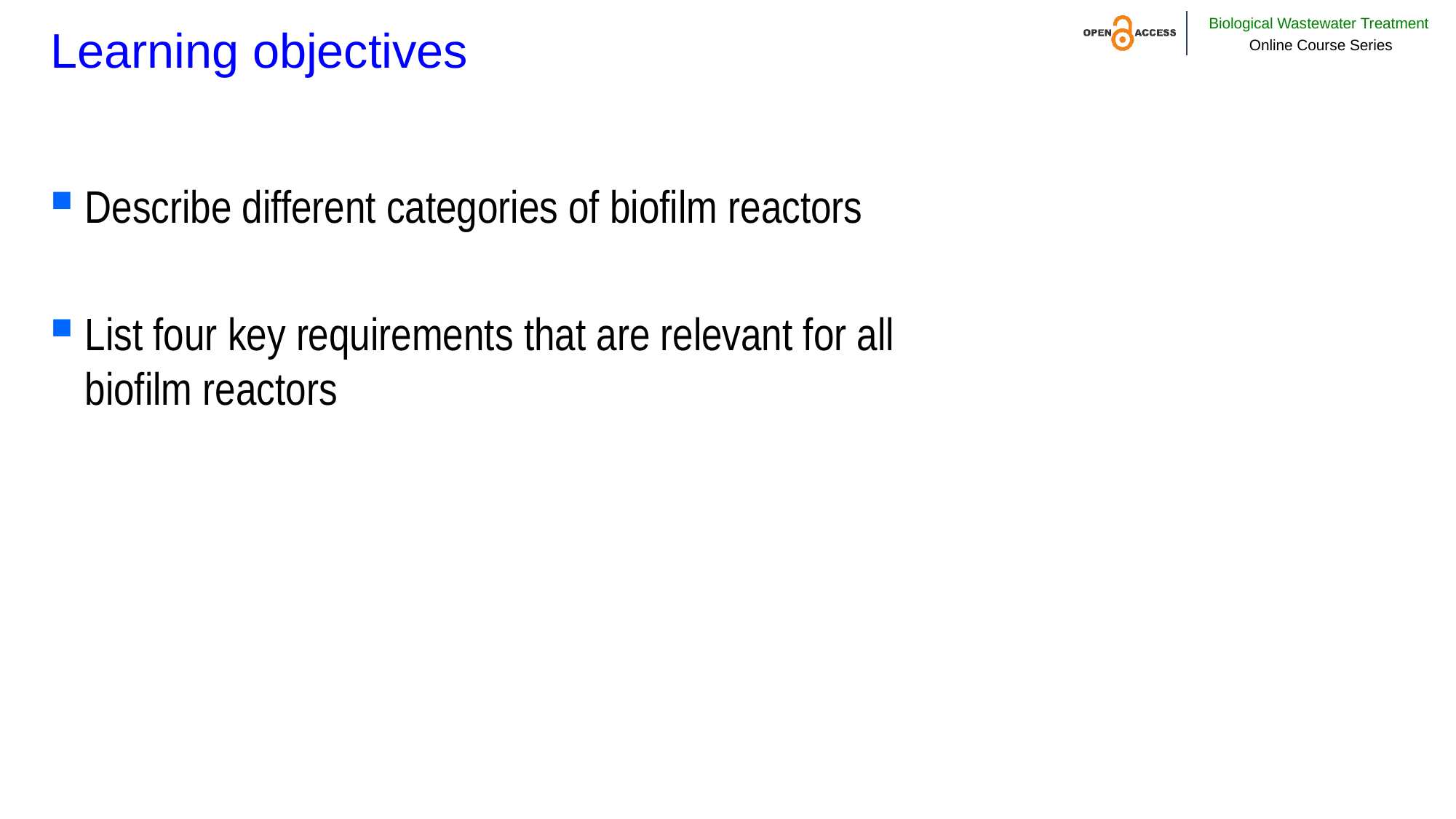

# Learning objectives

Describe different categories of biofilm reactors

List four key requirements that are relevant for all biofilm reactors